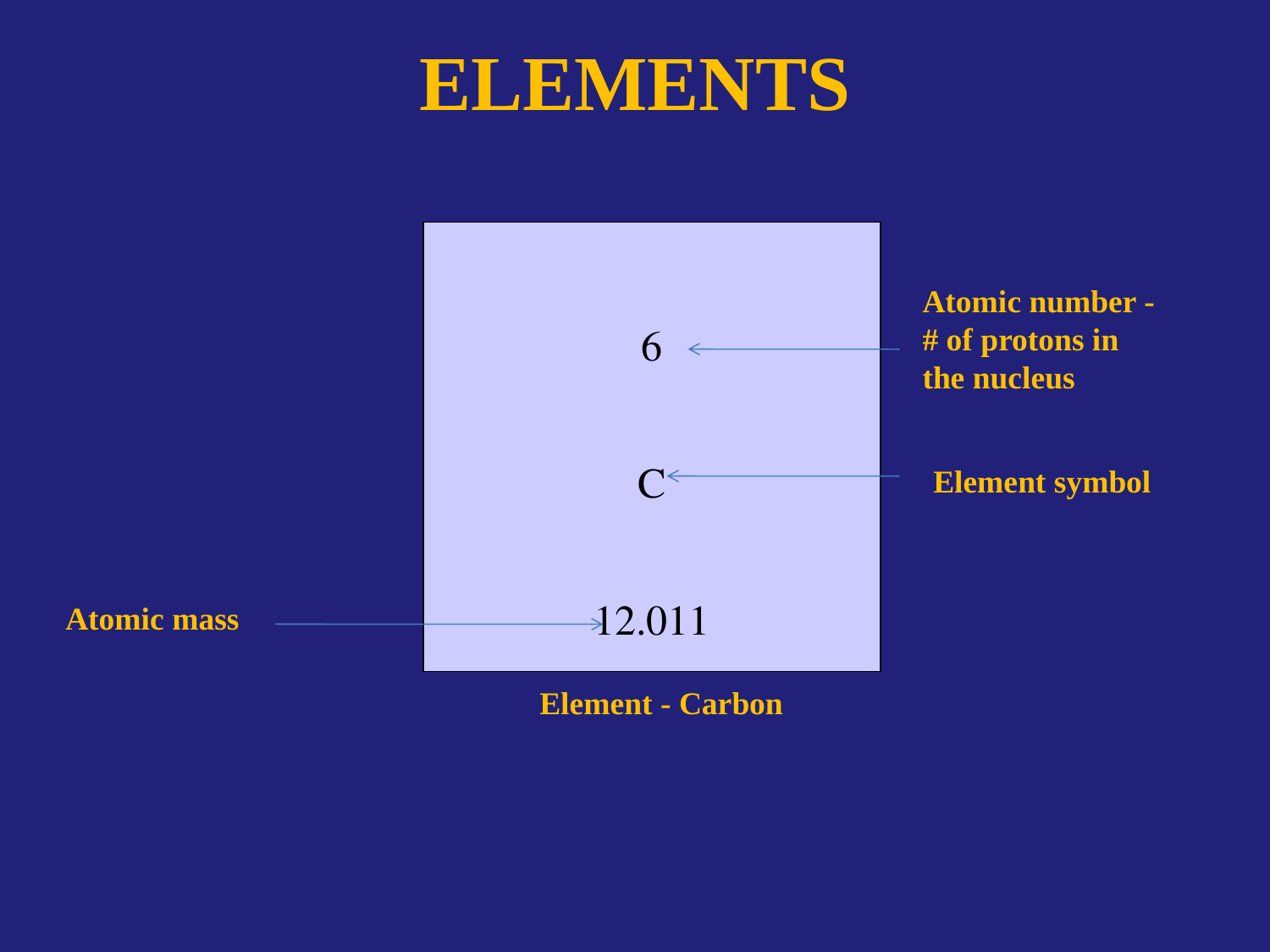

# ELEMENTS

6

C

12.011
Atomic number - # of protons in the nucleus
Element symbol
Atomic mass
Element - Carbon